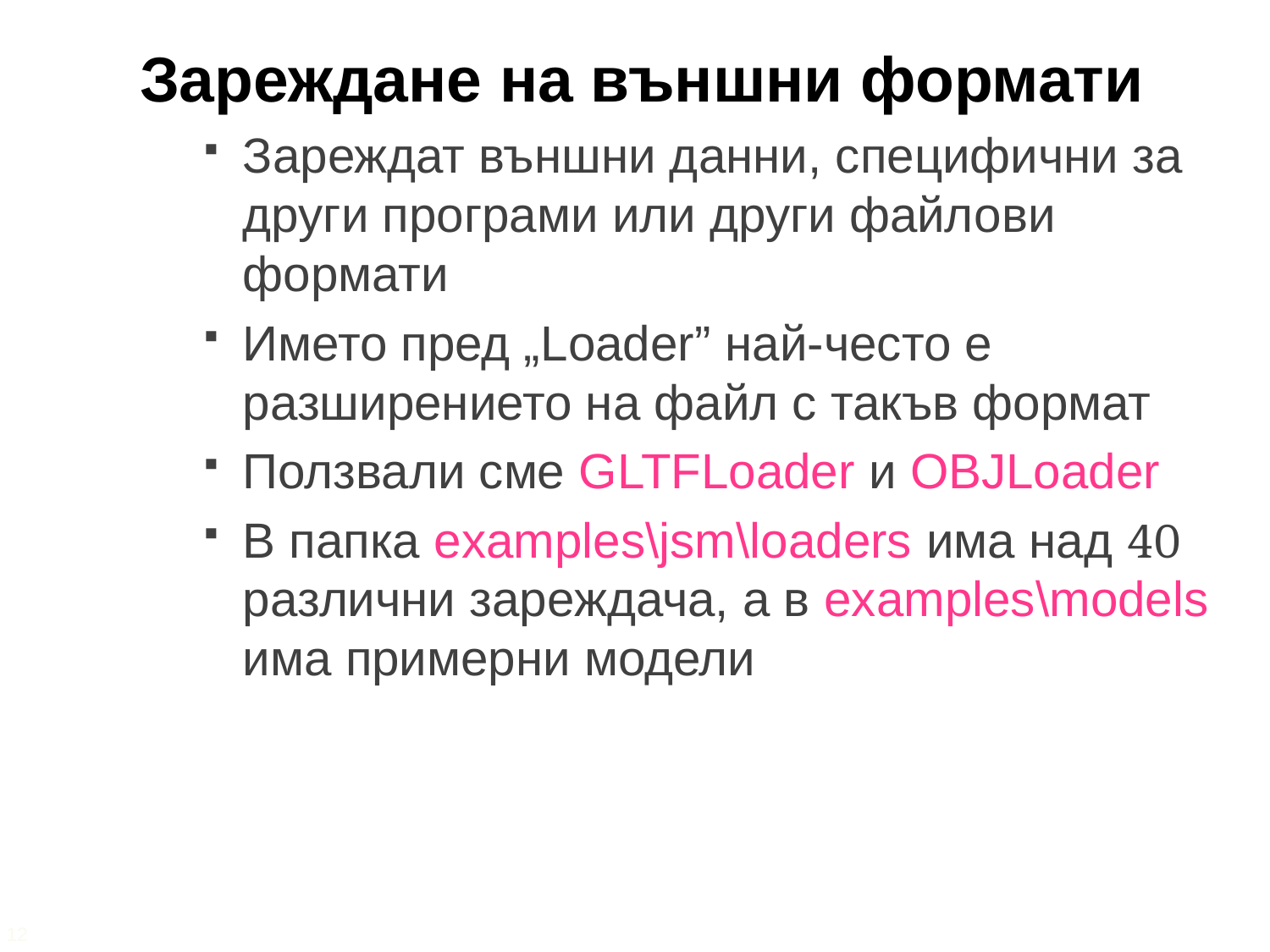

Зареждане на външни формати
Зареждат външни данни, специфични за други програми или други файлови формати
Името пред „Loader” най-често е разширението на файл с такъв формат
Ползвали сме GLTFLoader и OBJLoader
В папка examples\jsm\loaders има над 40 различни зареждача, а в examples\models има примерни модели